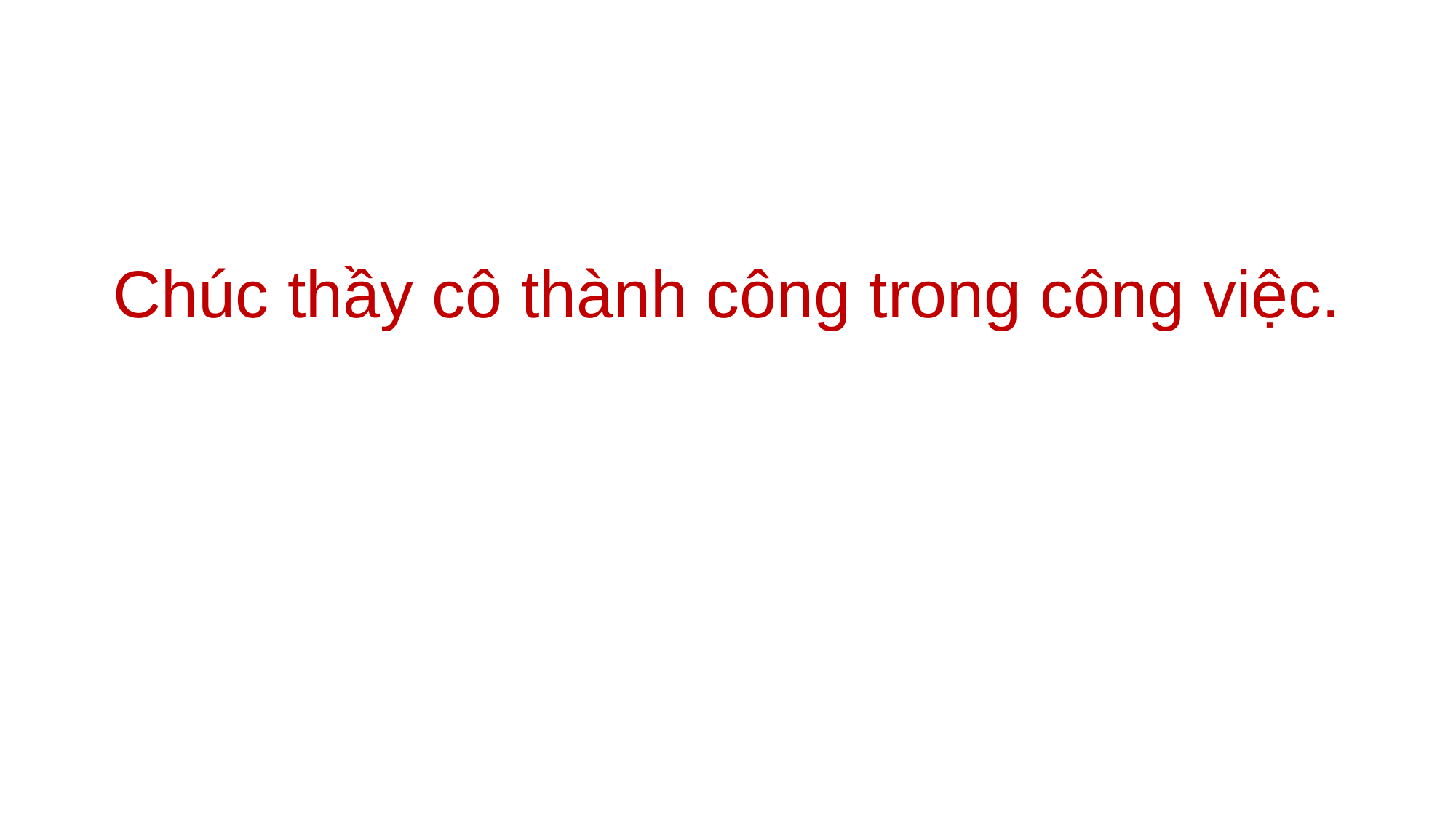

# Chúc thầy cô thành công trong công việc.